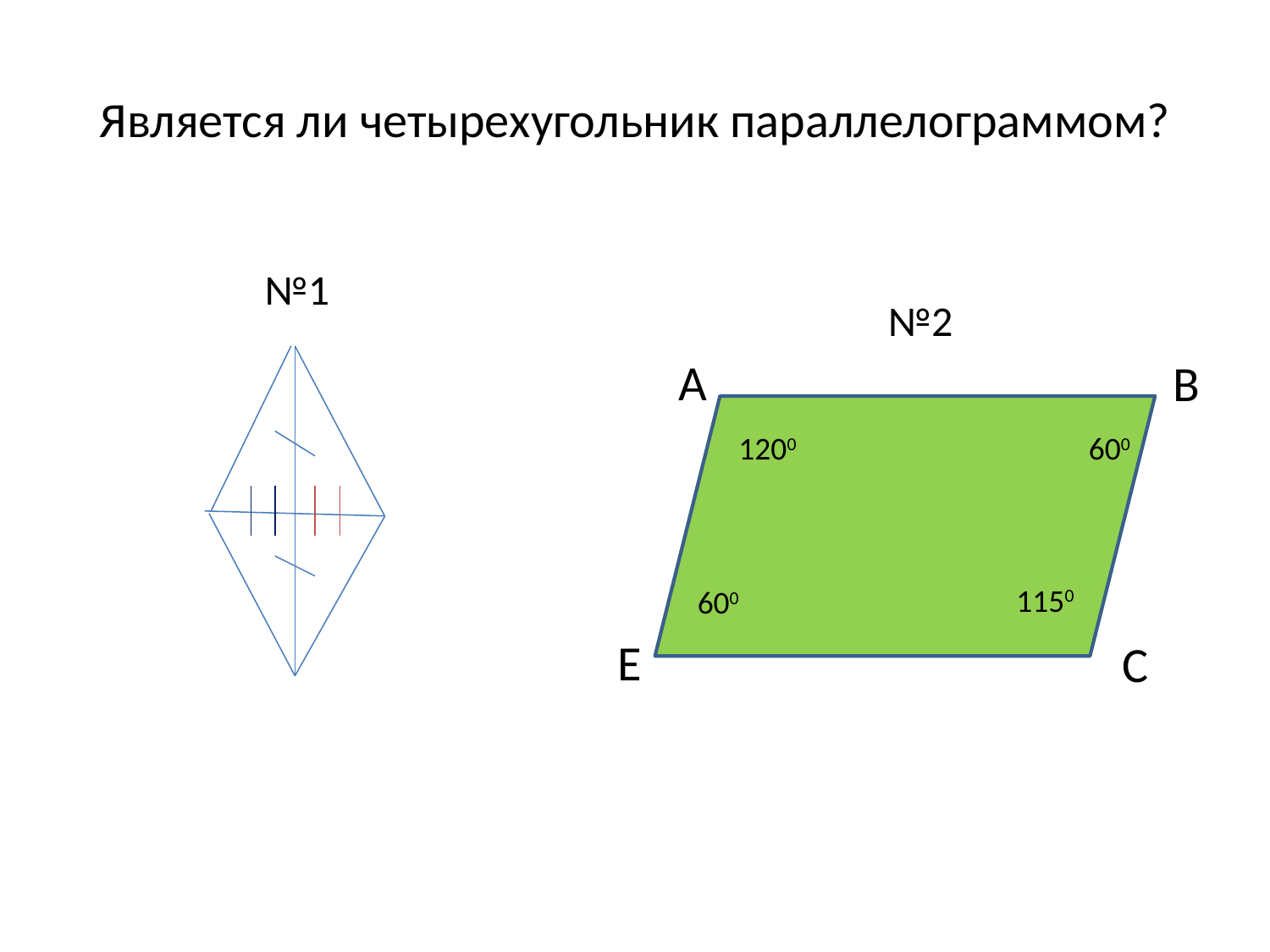

# Является ли четырехугольник параллелограммом?
№1
№2
А

1200

600
В

    1150
600
Е
С